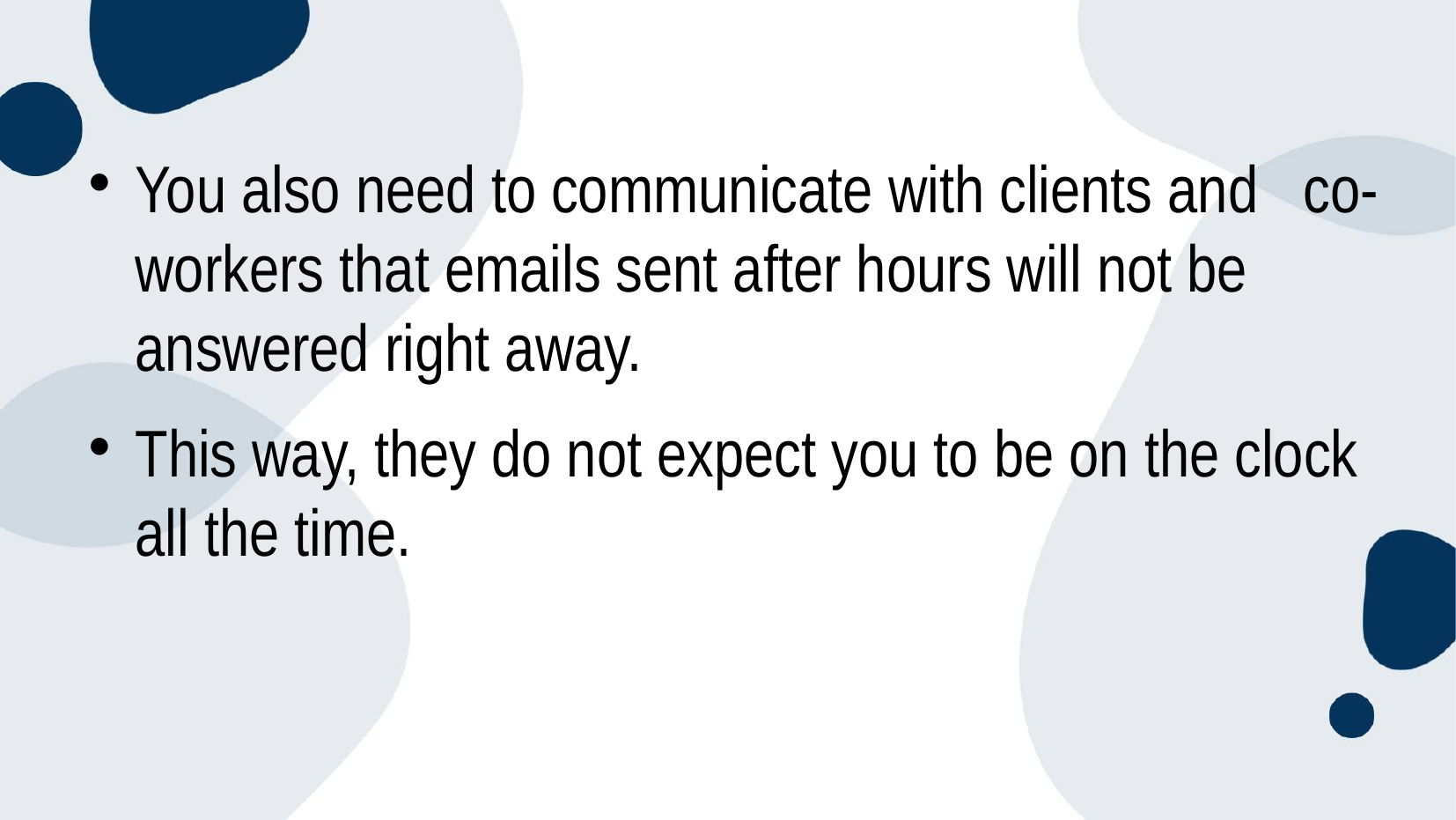

You also need to communicate with clients and   co-workers that emails sent after hours will not be answered right away.
This way, they do not expect you to be on the clock all the time.